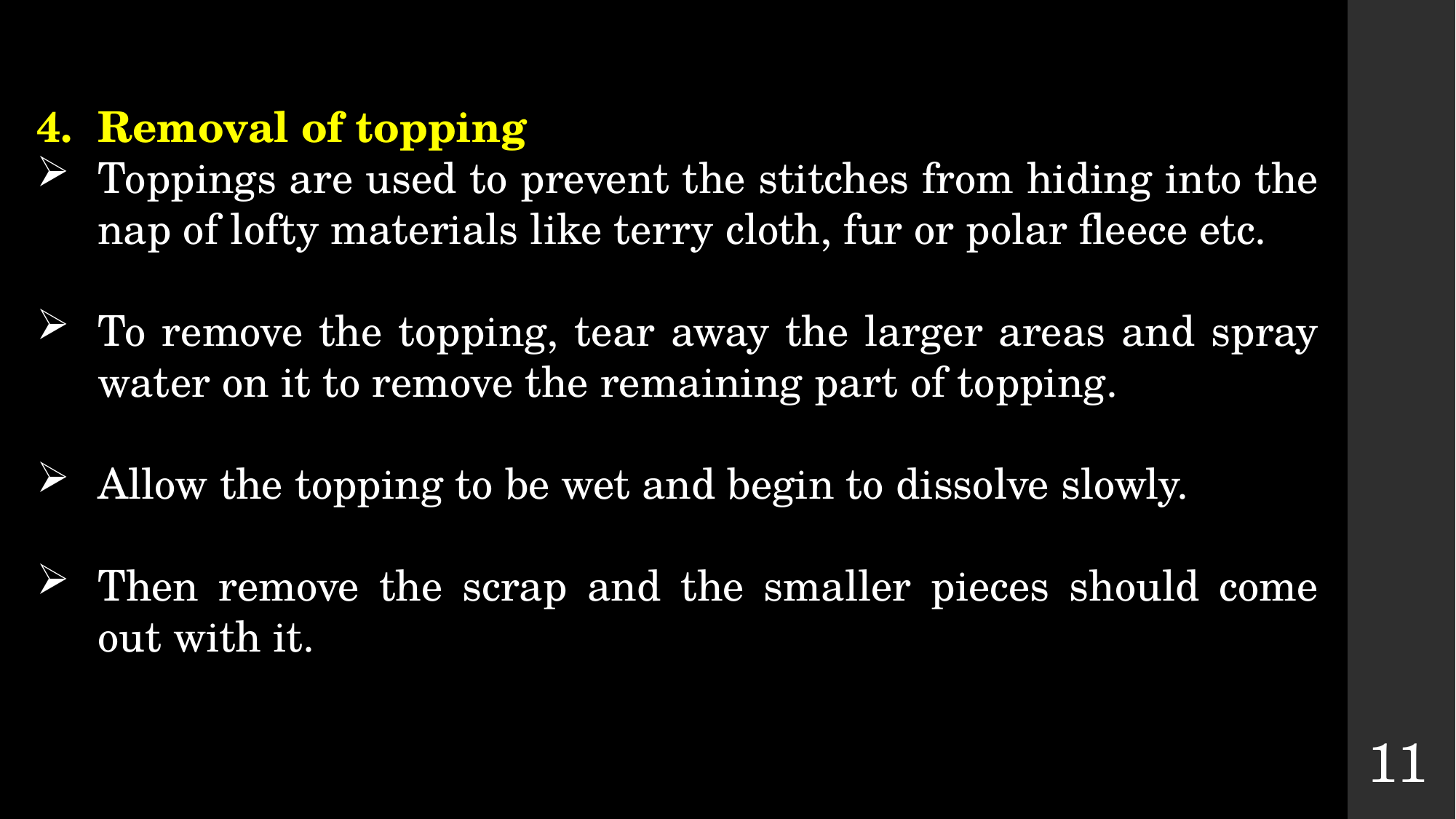

Removal of topping
Toppings are used to prevent the stitches from hiding into the nap of lofty materials like terry cloth, fur or polar fleece etc.

To remove the topping, tear away the larger areas and spray water on it to remove the remaining part of topping.

Allow the topping to be wet and begin to dissolve slowly.

Then remove the scrap and the smaller pieces should come out with it.
11